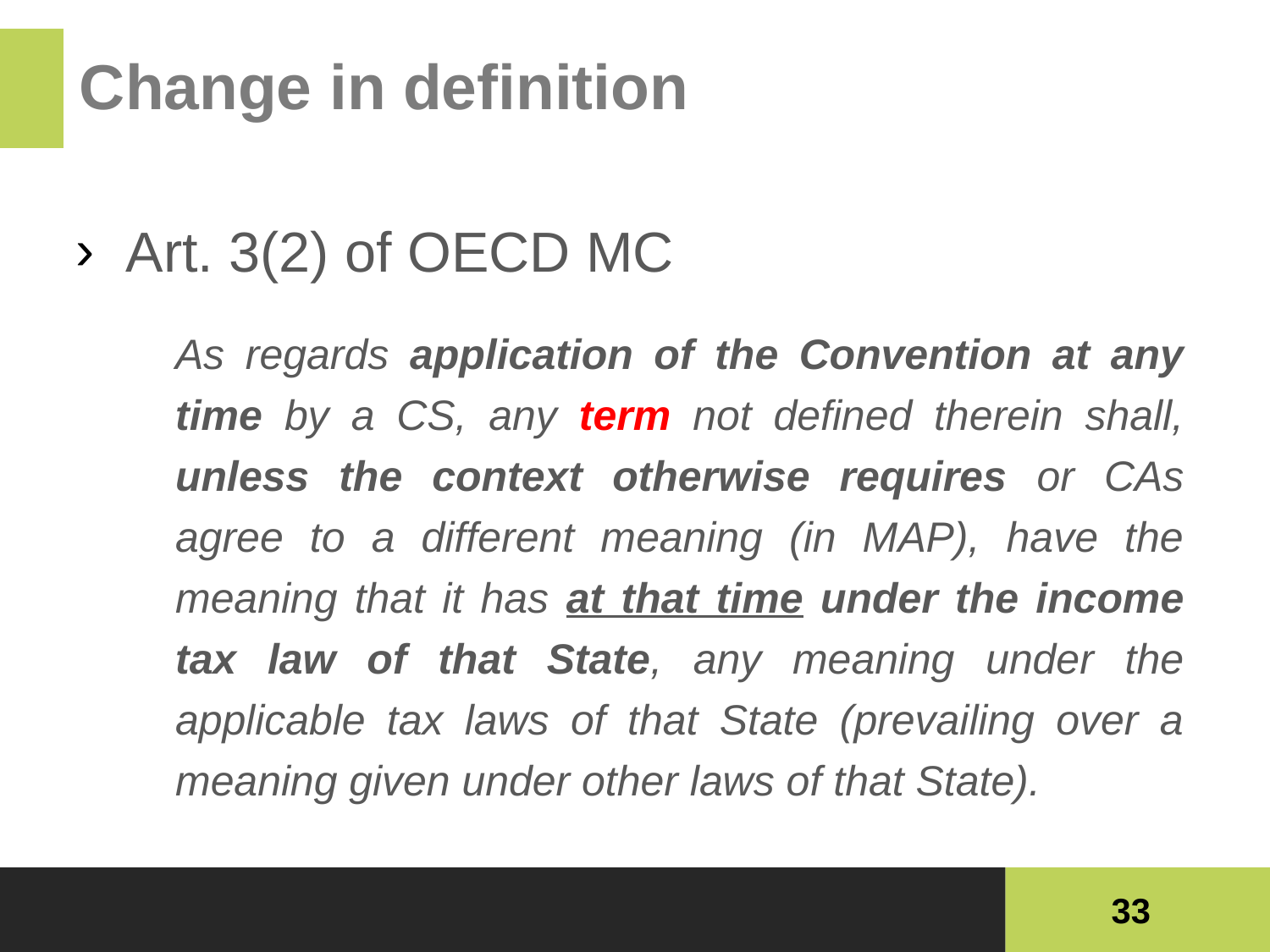

# Change in definition
Art. 3(2) of OECD MC
	As regards application of the Convention at any time by a CS, any term not defined therein shall, unless the context otherwise requires or CAs agree to a different meaning (in MAP), have the meaning that it has at that time under the income tax law of that State, any meaning under the applicable tax laws of that State (prevailing over a meaning given under other laws of that State).